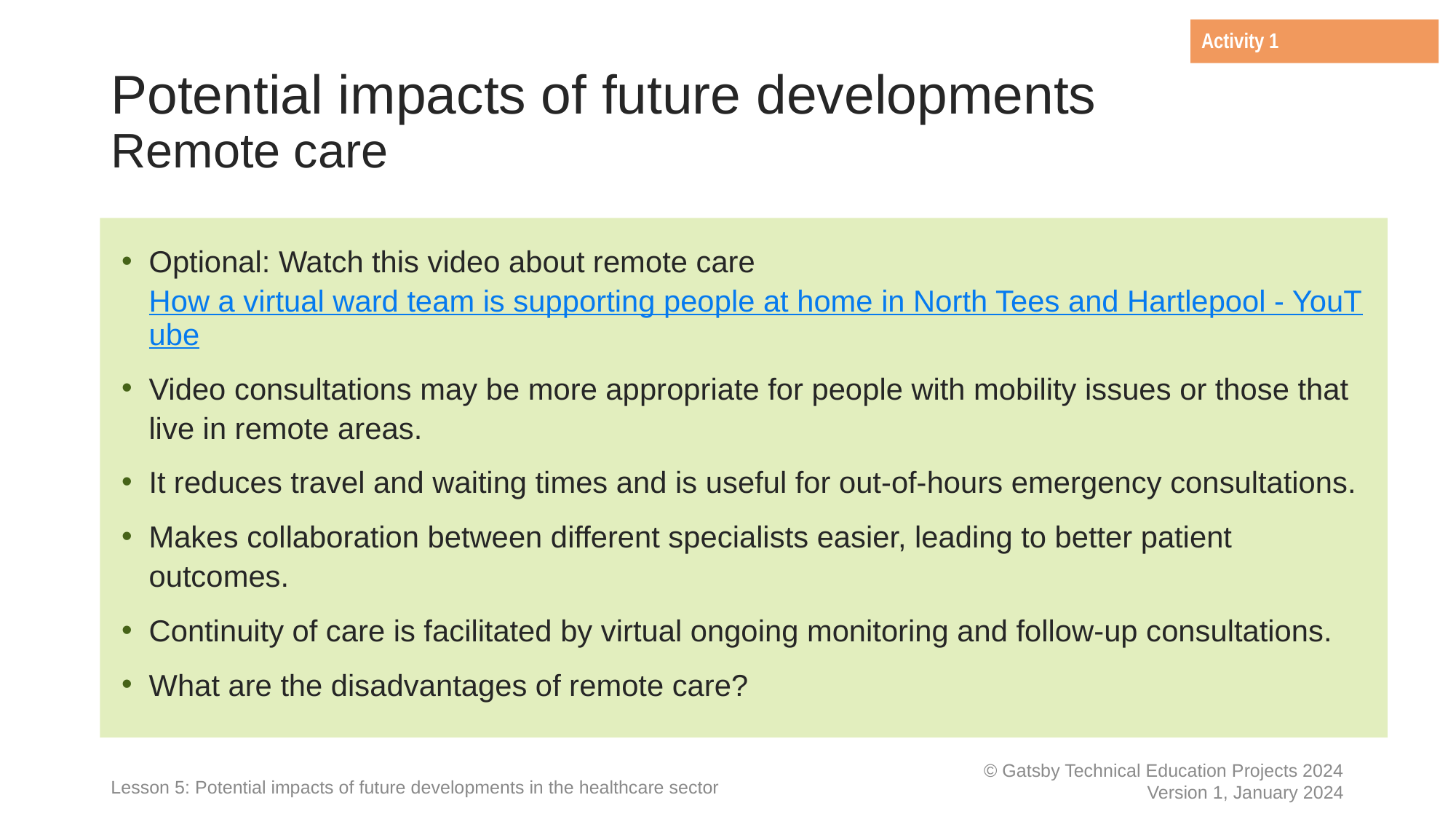

Activity 1
# Potential impacts of future developments Remote care
Optional: Watch this video about remote care How a virtual ward team is supporting people at home in North Tees and Hartlepool - YouTube
Video consultations may be more appropriate for people with mobility issues or those that live in remote areas.
It reduces travel and waiting times and is useful for out-of-hours emergency consultations.
Makes collaboration between different specialists easier, leading to better patient outcomes.
Continuity of care is facilitated by virtual ongoing monitoring and follow-up consultations.
What are the disadvantages of remote care?

Lesson 5: Potential impacts of future developments in the healthcare sector